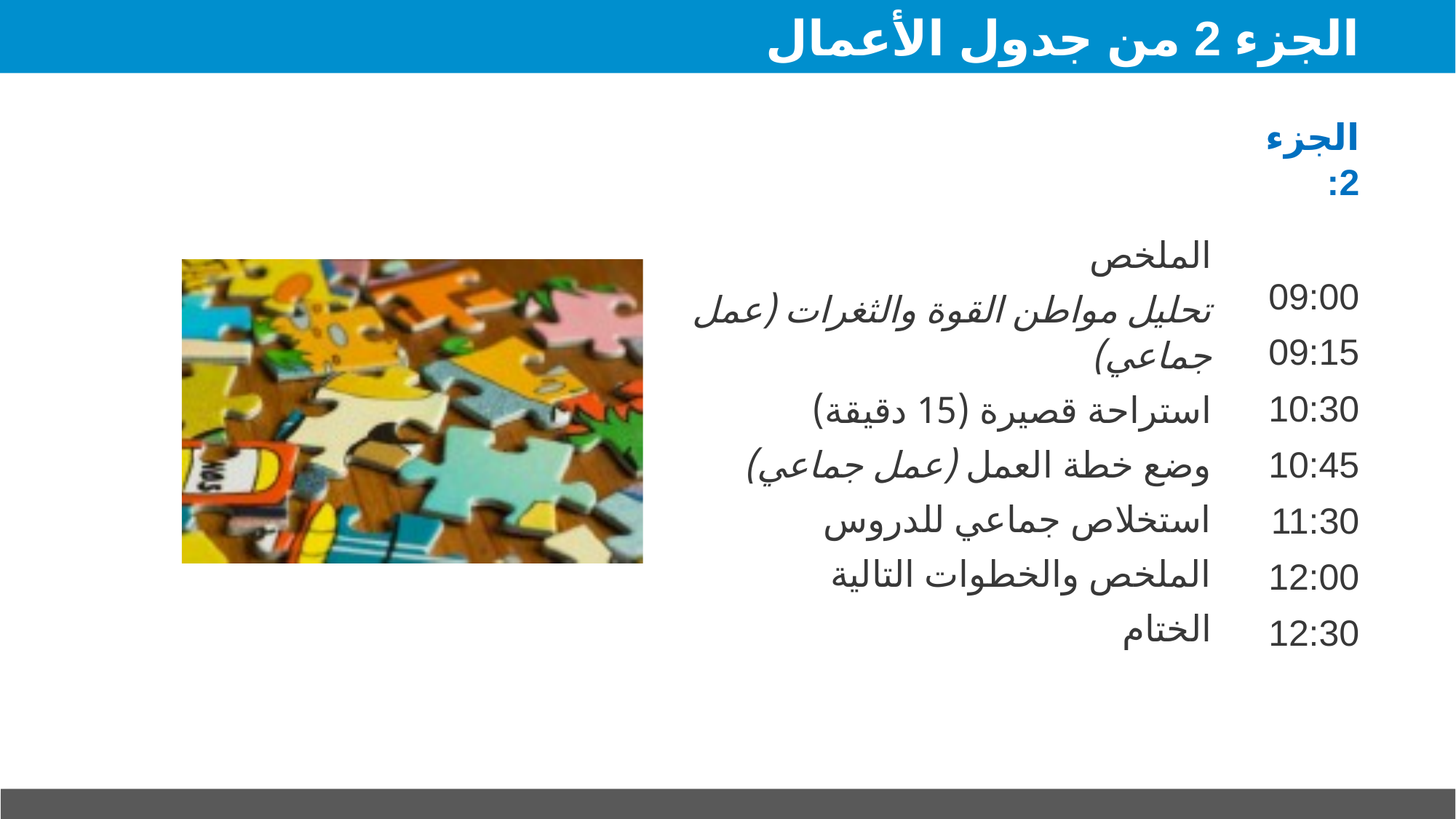

# الجزء 2 من جدول الأعمال
الجزء 2:

09:00
09:15
10:30
10:45
11:30
12:00
12:30
الملخص
تحليل مواطن القوة والثغرات (عمل جماعي)
استراحة قصيرة (15 دقيقة)
وضع خطة العمل (عمل جماعي)
استخلاص جماعي للدروس
الملخص والخطوات التالية
الختام